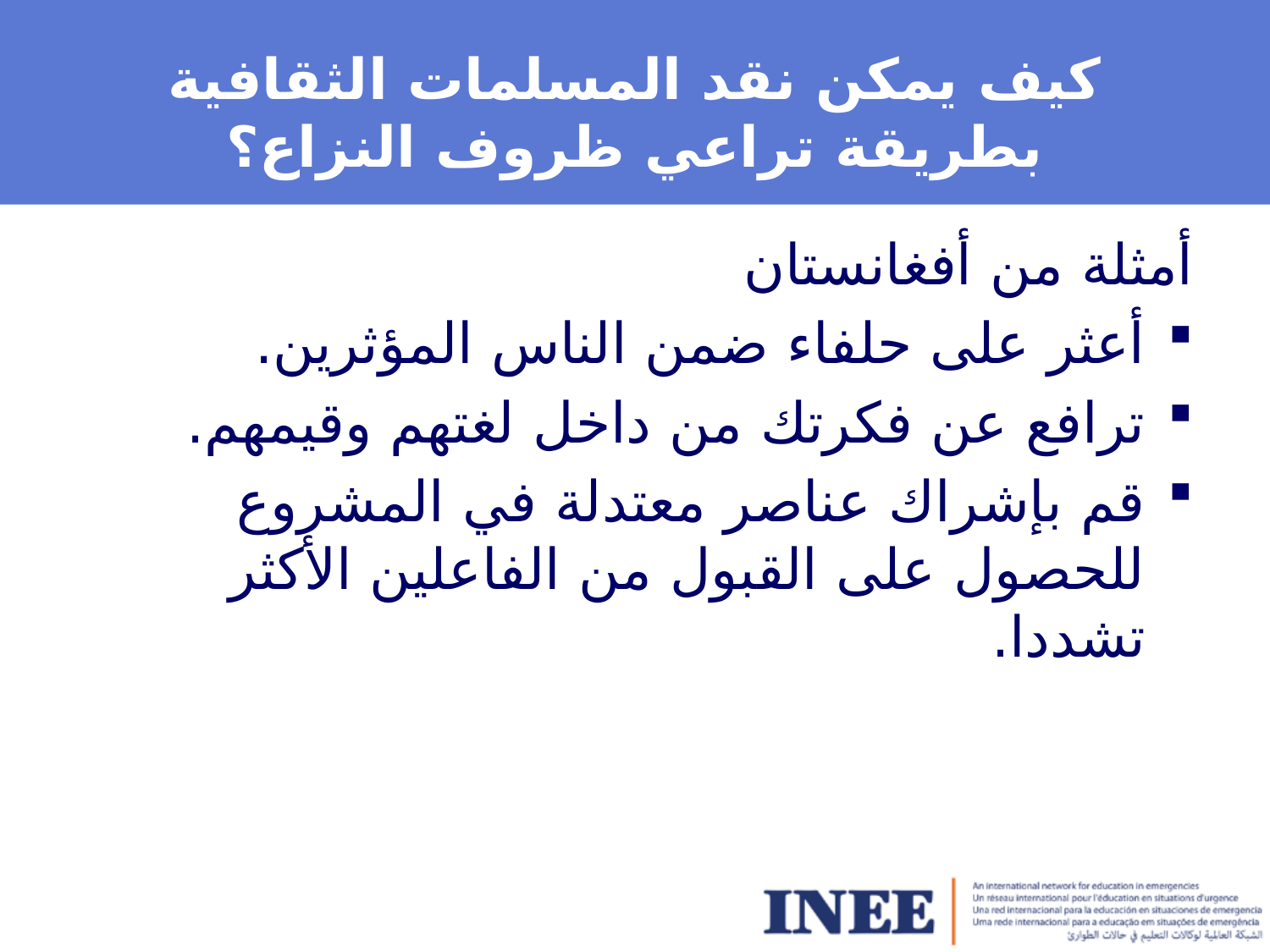

# كيف يمكن نقد المسلمات الثقافية بطريقة تراعي ظروف النزاع؟
أمثلة من أفغانستان
أعثر على حلفاء ضمن الناس المؤثرين.
ترافع عن فكرتك من داخل لغتهم وقيمهم.
قم بإشراك عناصر معتدلة في المشروع للحصول على القبول من الفاعلين الأكثر تشددا.